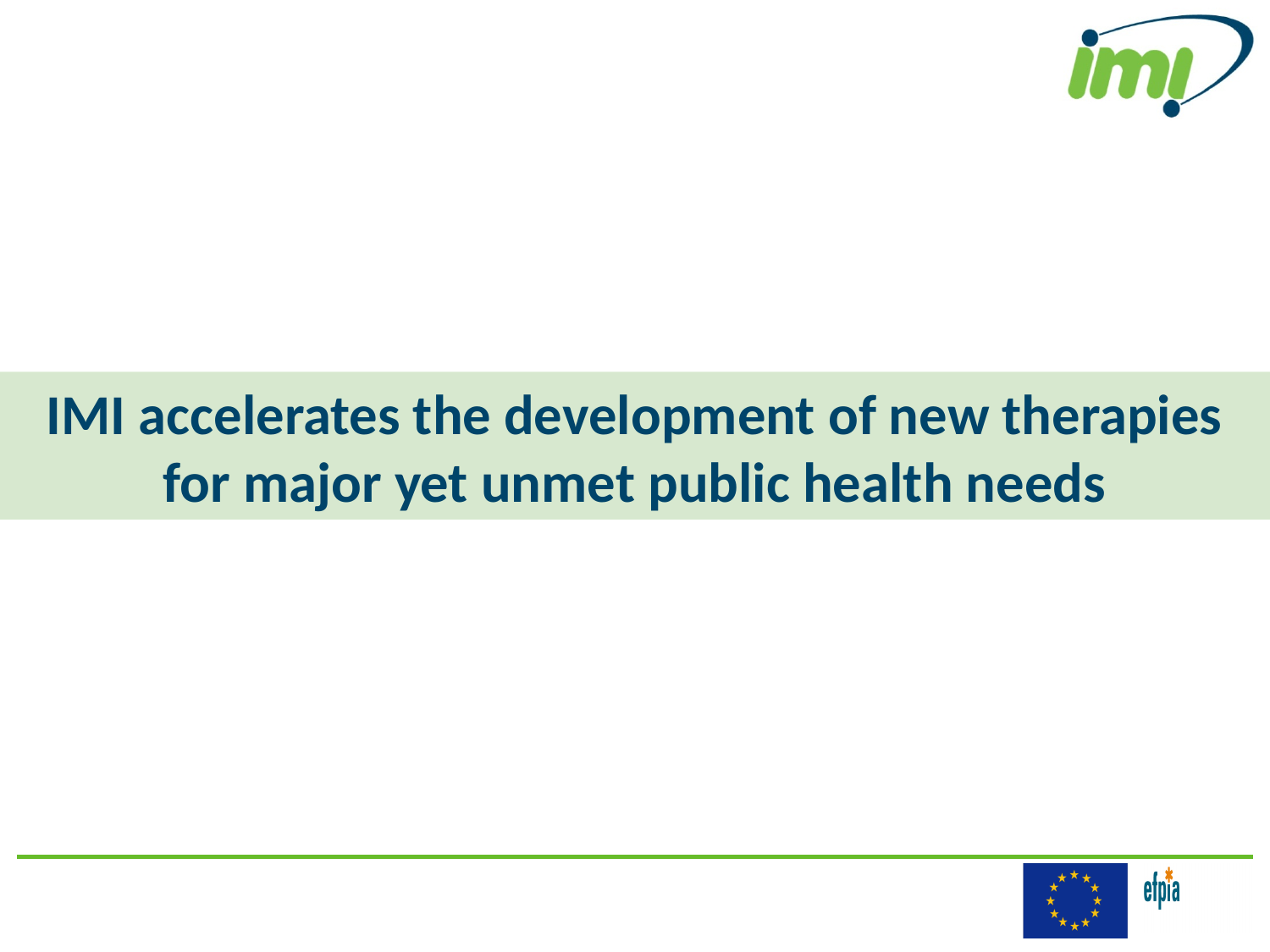

IMI accelerates the development of new therapies for major yet unmet public health needs